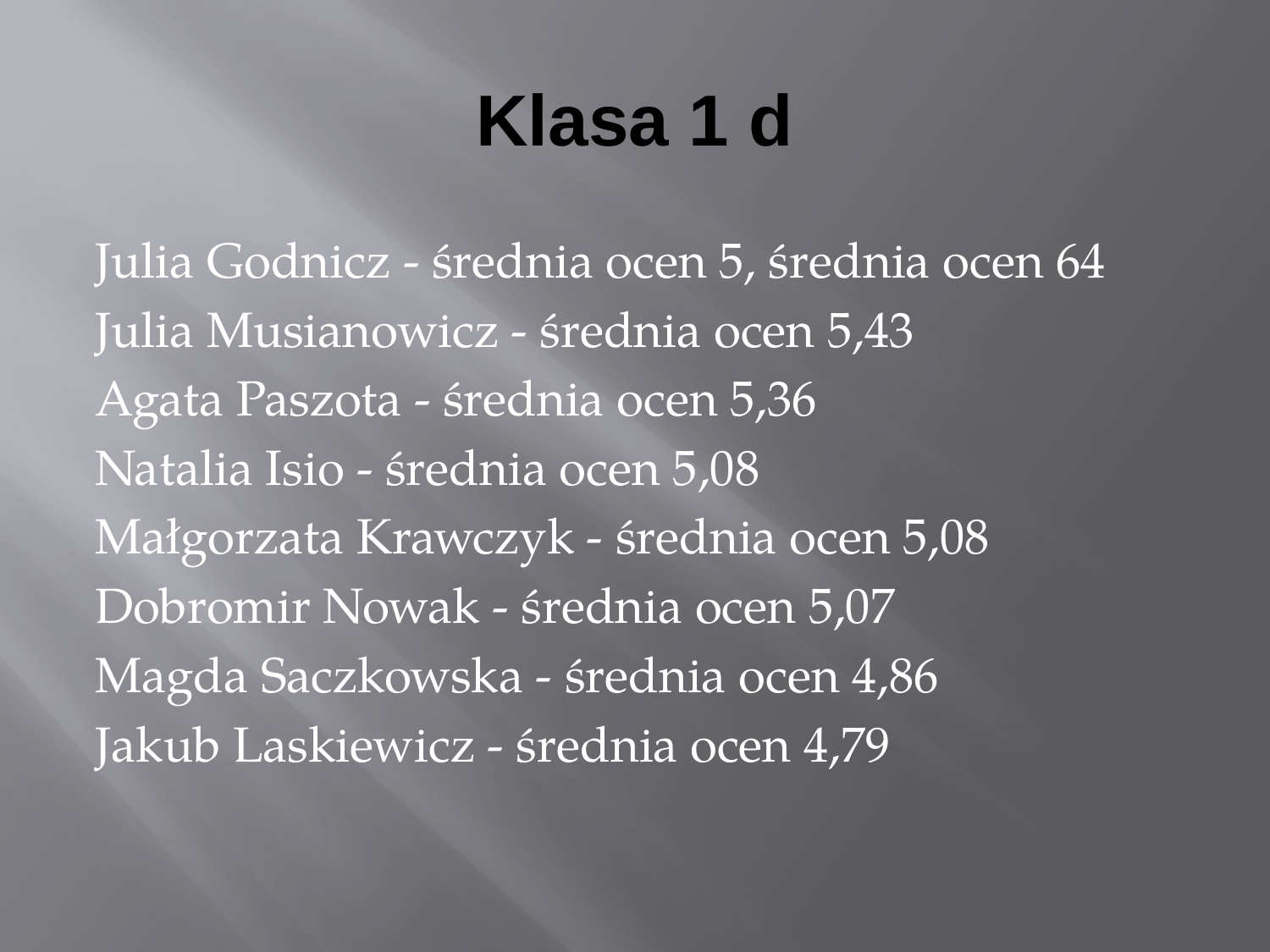

# Klasa 1 d
Julia Godnicz - średnia ocen 5, średnia ocen 64
Julia Musianowicz - średnia ocen 5,43
Agata Paszota - średnia ocen 5,36
Natalia Isio - średnia ocen 5,08
Małgorzata Krawczyk - średnia ocen 5,08
Dobromir Nowak - średnia ocen 5,07
Magda Saczkowska - średnia ocen 4,86
Jakub Laskiewicz - średnia ocen 4,79